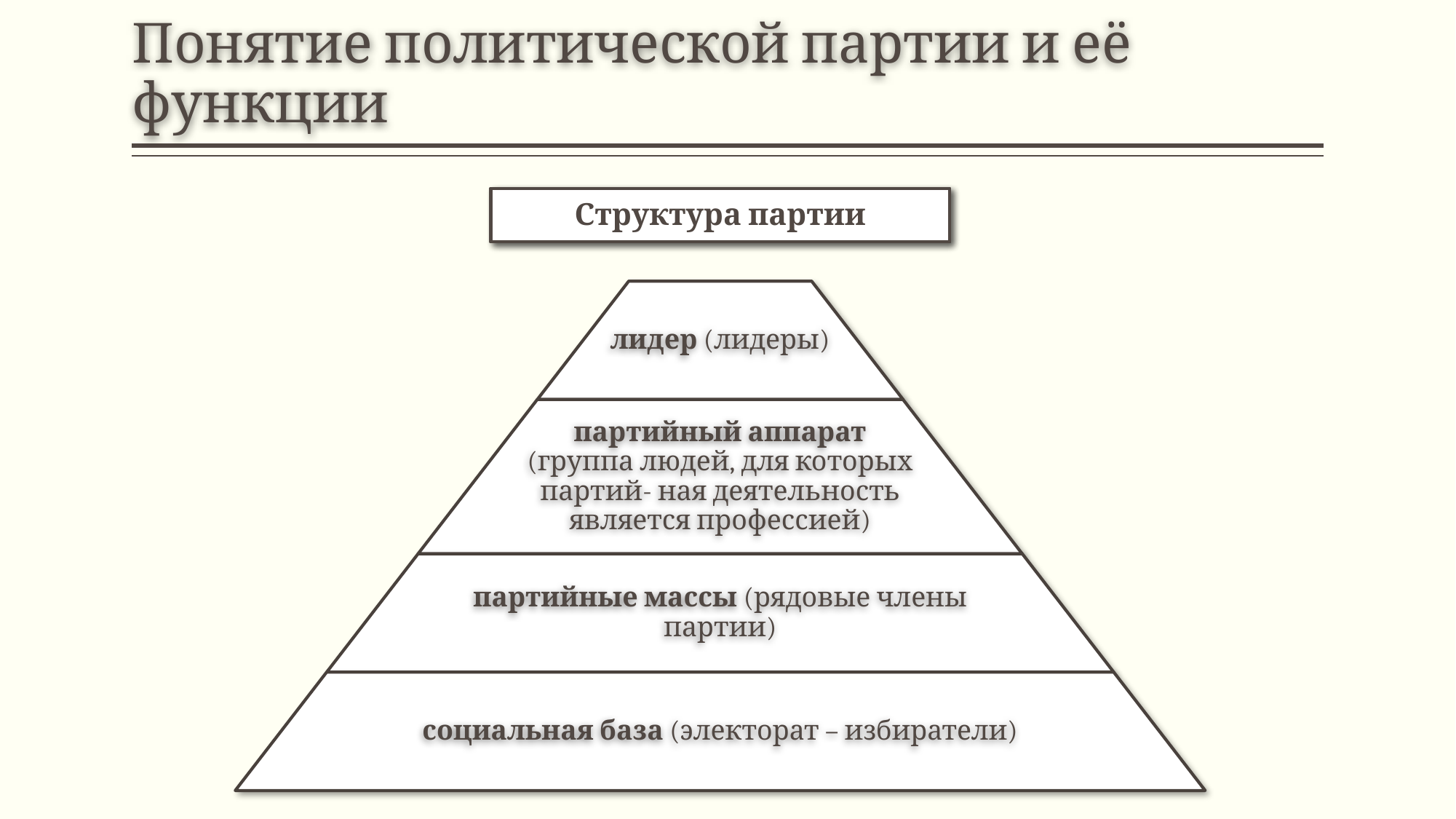

# Понятие политической партии и её функции

лидер (лидеры)

партийный аппарат (группа людей, для которых партий- ная деятельность является профессией)

партийные массы (рядовые члены партии)

социальная база (электорат – избиратели)

Структура партии